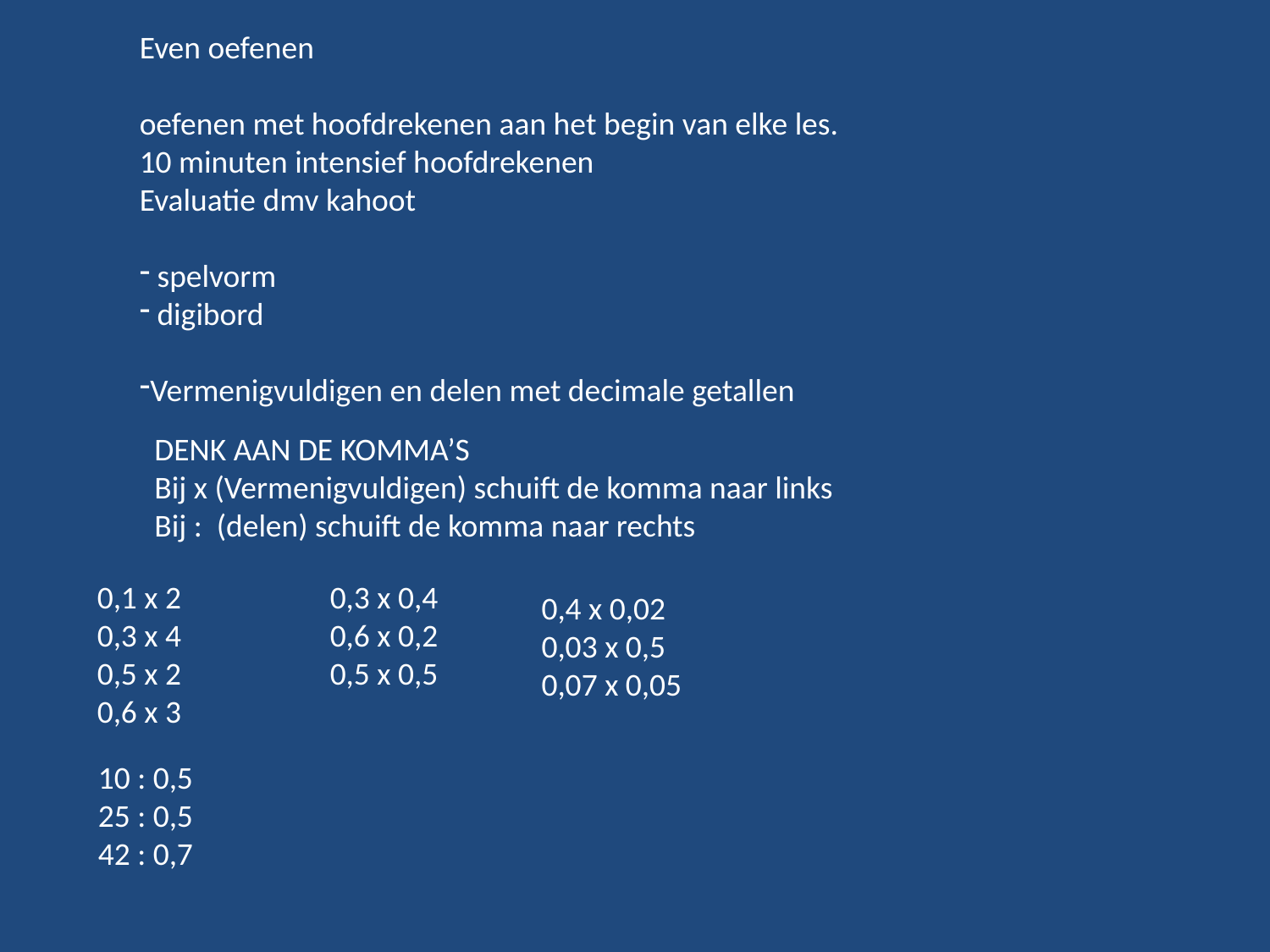

Even oefenen

oefenen met hoofdrekenen aan het begin van elke les.
10 minuten intensief hoofdrekenen
Evaluatie dmv kahoot

 spelvorm
 digibord

Vermenigvuldigen en delen met decimale getallen

DENK AAN DE KOMMA’S
Bij x (Vermenigvuldigen) schuift de komma naar links
Bij :  (delen) schuift de komma naar rechts
0,1 x 2
0,3 x 4
0,5 x 2
0,6 x 3
0,3 x 0,4
0,6 x 0,2
0,5 x 0,5
0,4 x 0,02
0,03 x 0,5
0,07 x 0,05
10 : 0,5
25 : 0,5
42 : 0,7